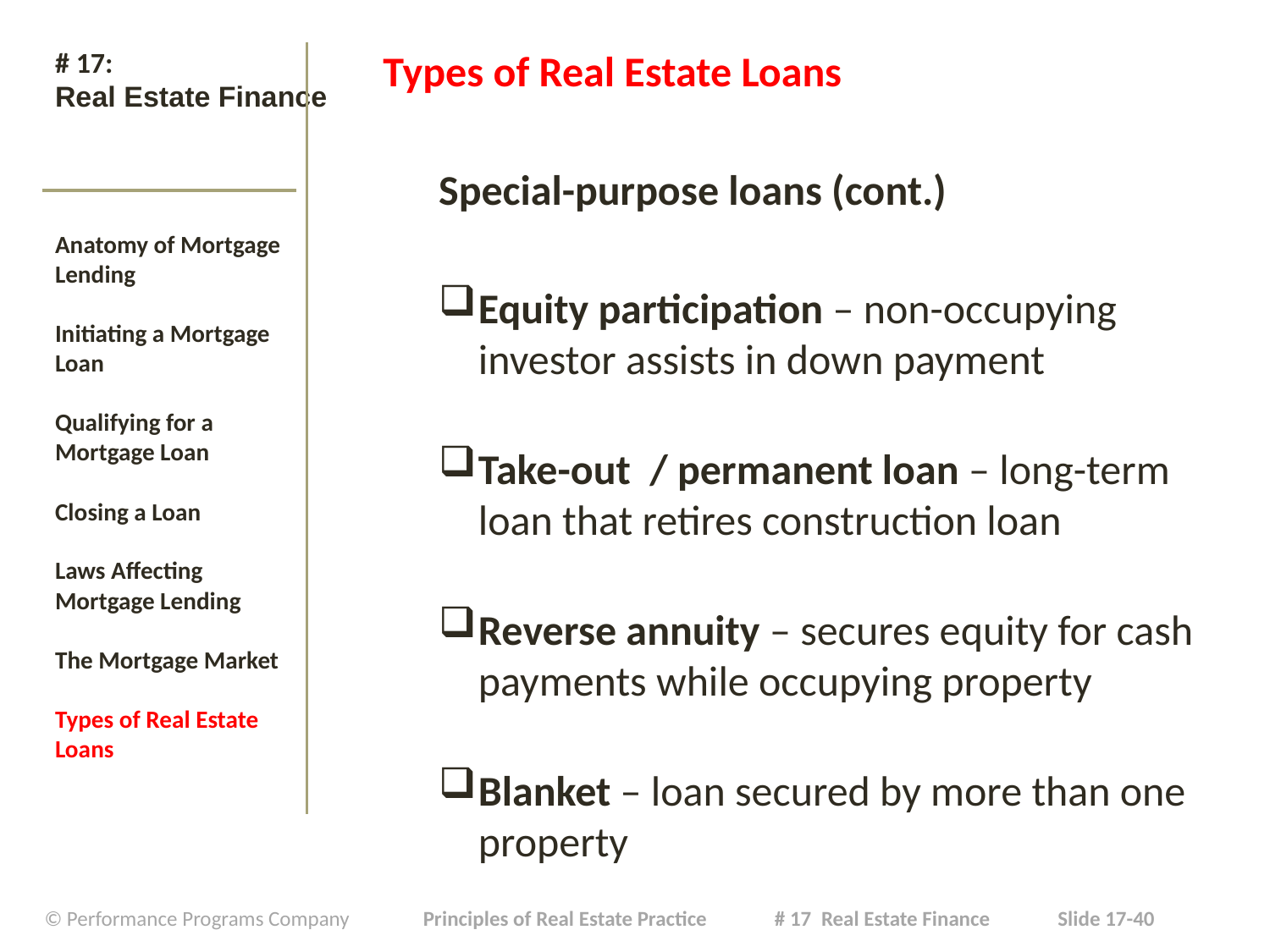

# # 17: Real Estate Finance
Types of Real Estate Loans

Special-purpose loans (cont.)

Equity participation – non-occupying investor assists in down payment
Take-out  / permanent loan – long-term loan that retires construction loan
Reverse annuity – secures equity for cash payments while occupying property
Blanket – loan secured by more than one property
Anatomy of Mortgage Lending

Initiating a Mortgage Loan

Qualifying for a Mortgage Loan

Closing a Loan

Laws Affecting Mortgage Lending

The Mortgage Market

Types of Real Estate Loans

| © Performance Programs Company Principles of Real Estate Practice # 17 Real Estate Finance Slide 17-40 |
| --- |